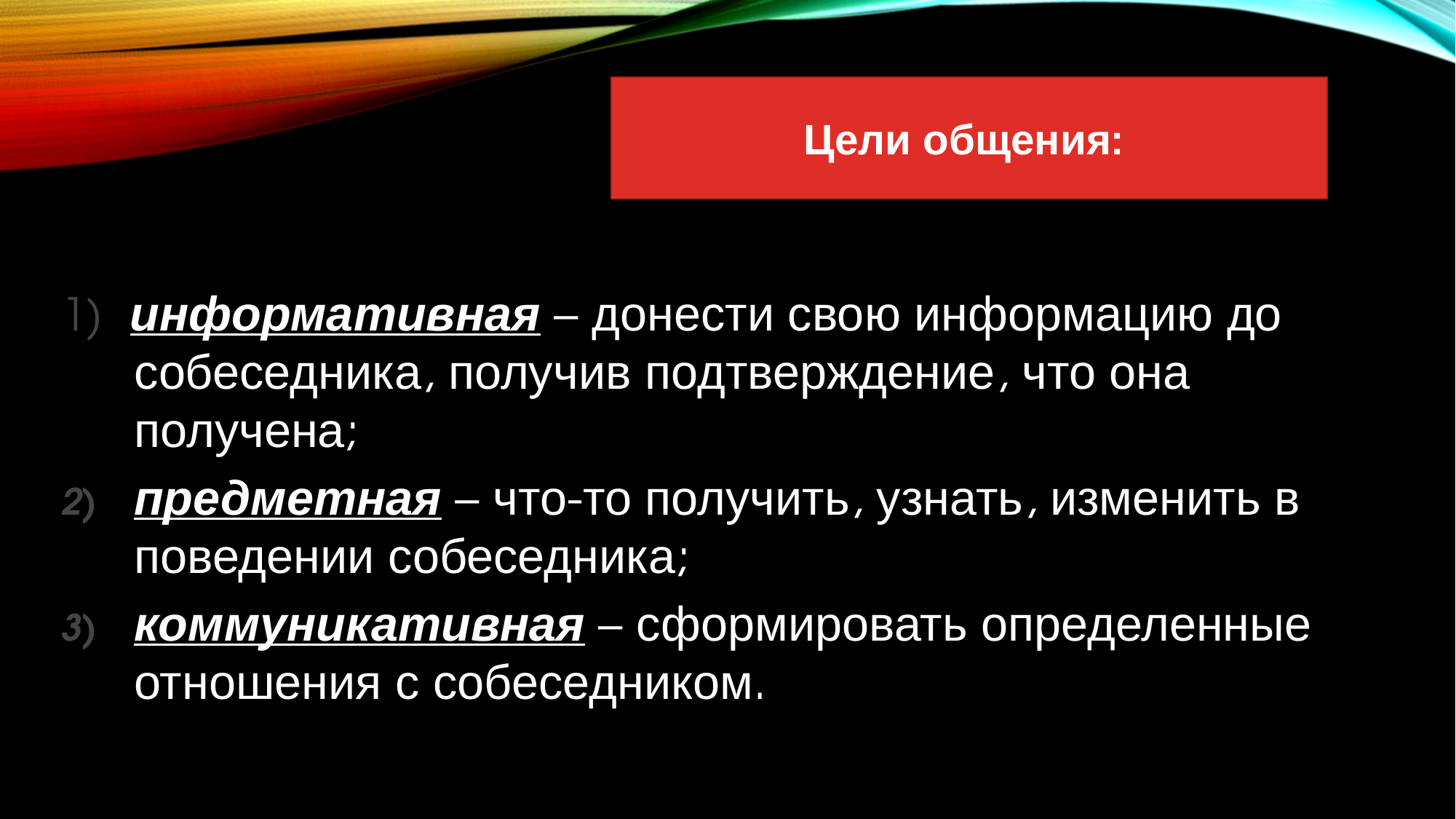

Цели общения:
1)  информативная – донести свою информацию до собеседника, получив подтверждение, что она получена;
предметная – что-то получить, узнать, изменить в поведении собеседника;
коммуникативная – сформировать определенные отношения с собеседником.